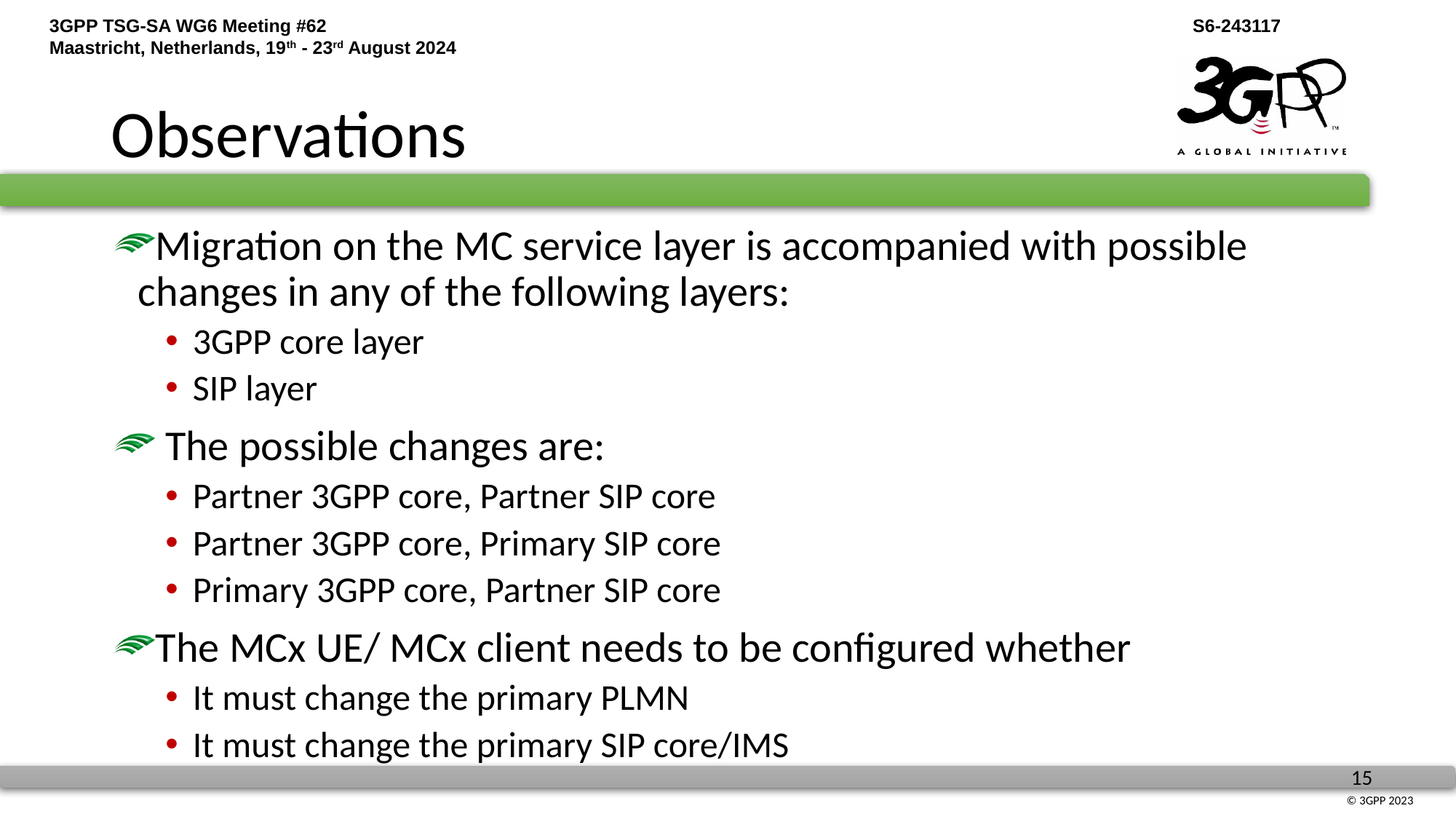

# Observations
Migration on the MC service layer is accompanied with possible changes in any of the following layers:
3GPP core layer
SIP layer
 The possible changes are:
Partner 3GPP core, Partner SIP core
Partner 3GPP core, Primary SIP core
Primary 3GPP core, Partner SIP core
The MCx UE/ MCx client needs to be configured whether
It must change the primary PLMN
It must change the primary SIP core/IMS